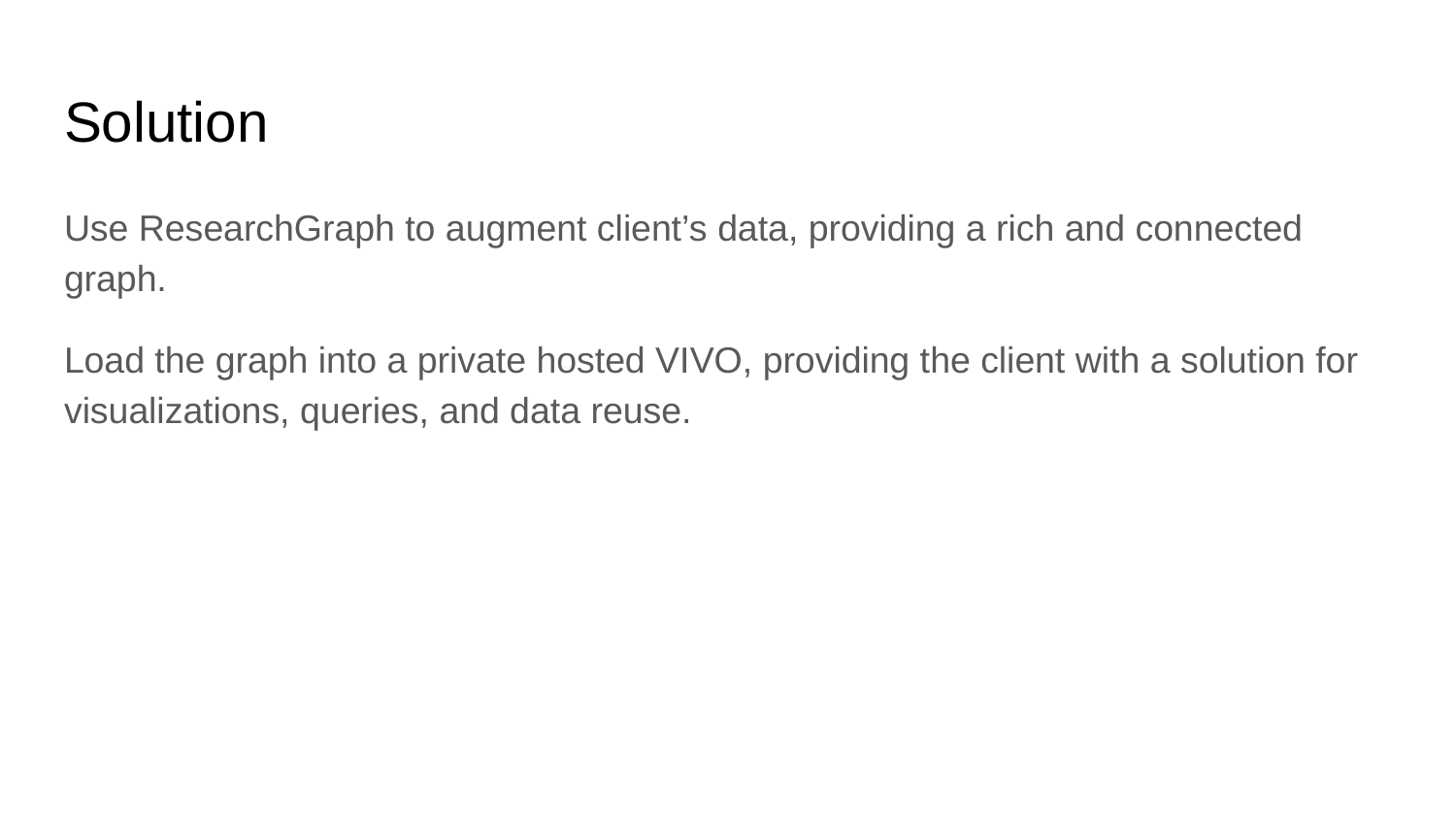

# Solution
Use ResearchGraph to augment client’s data, providing a rich and connected graph.
Load the graph into a private hosted VIVO, providing the client with a solution for visualizations, queries, and data reuse.